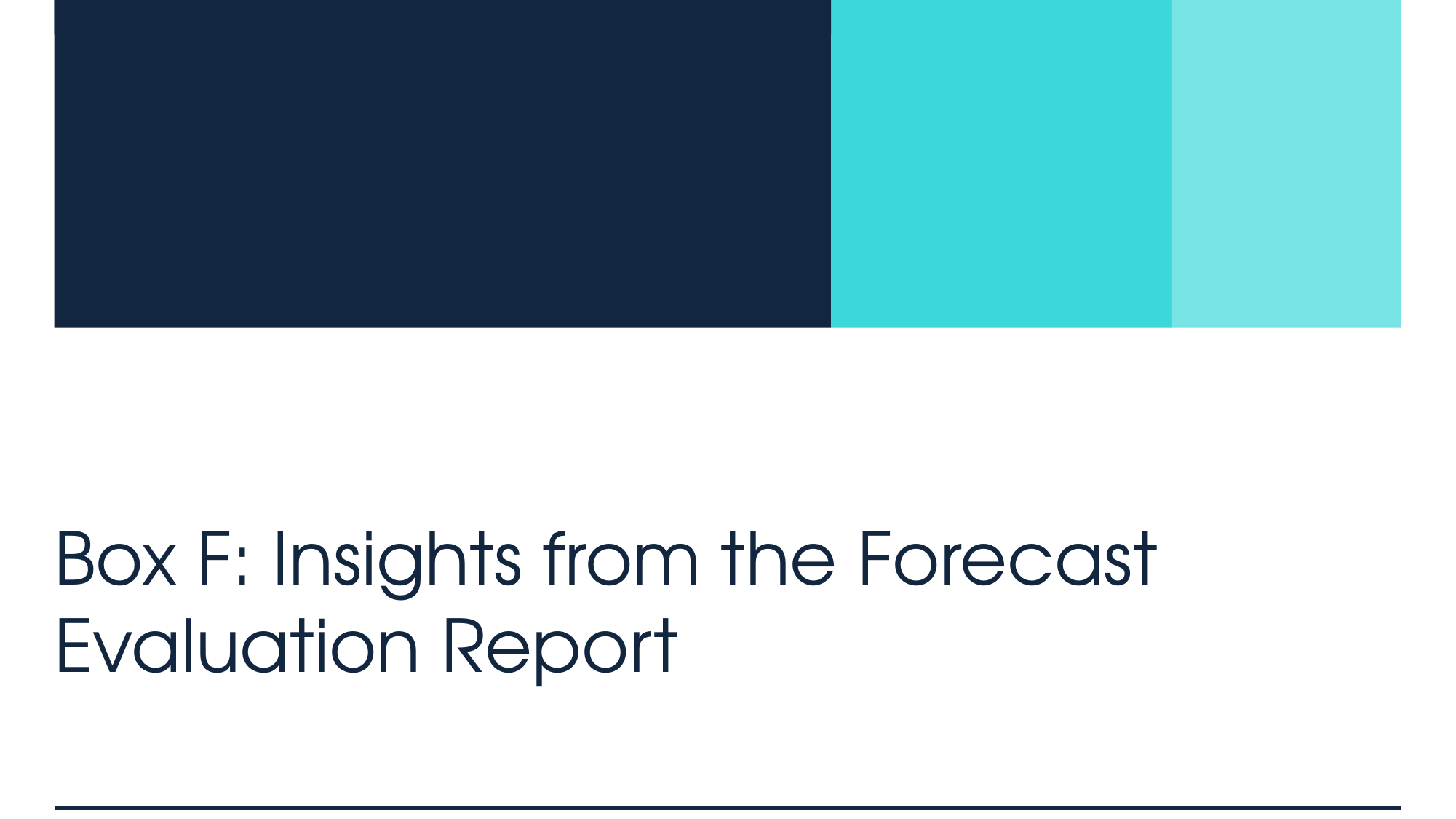

Box F: Insights from the Forecast Evaluation Report